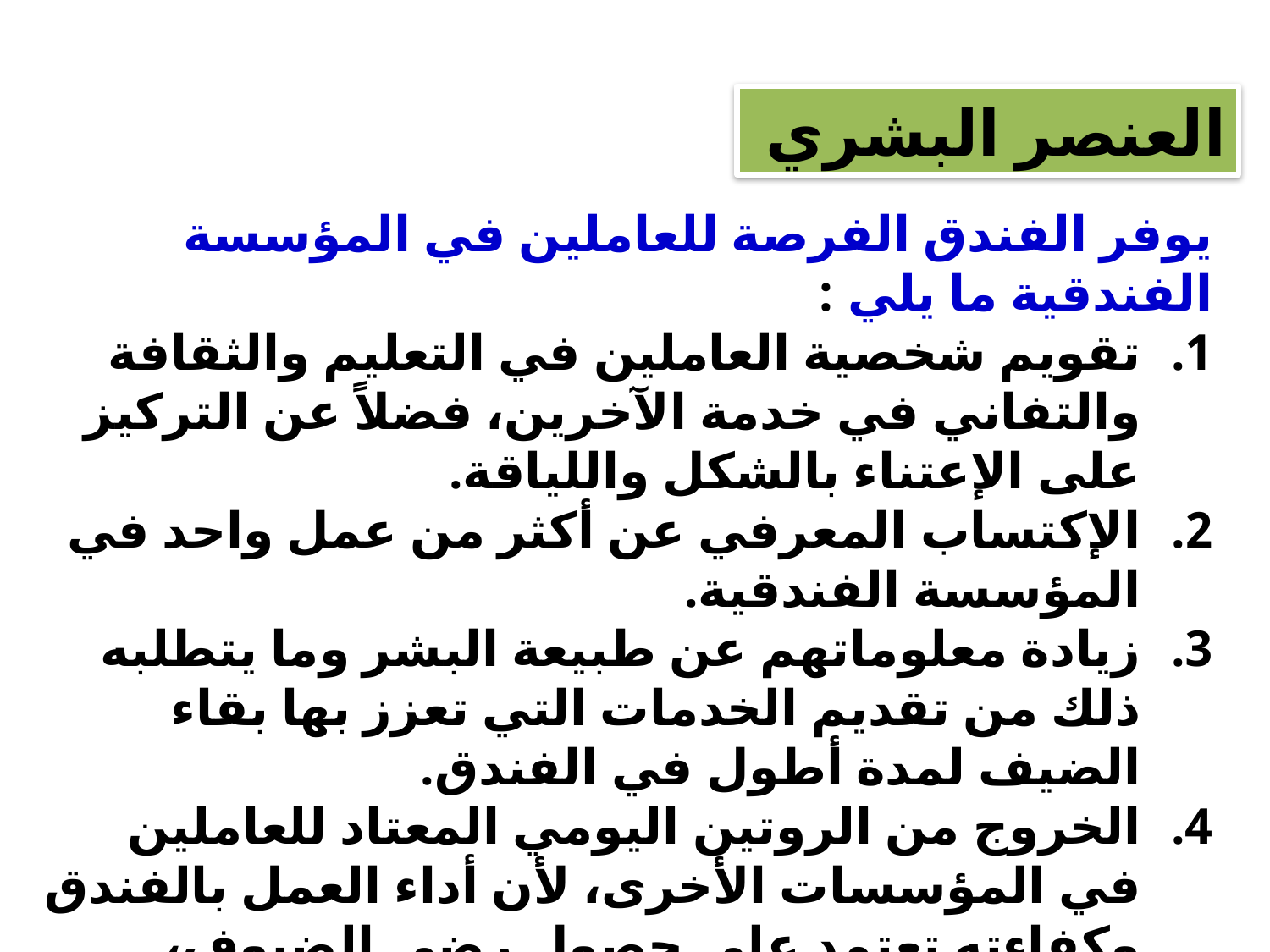

العنصر البشري
يوفر الفندق الفرصة للعاملين في المؤسسة الفندقية ما يلي :
تقويم شخصية العاملين في التعليم والثقافة والتفاني في خدمة الآخرين، فضلاً عن التركيز على الإعتناء بالشكل واللياقة.
الإكتساب المعرفي عن أكثر من عمل واحد في المؤسسة الفندقية.
زيادة معلوماتهم عن طبيعة البشر وما يتطلبه ذلك من تقديم الخدمات التي تعزز بها بقاء الضيف لمدة أطول في الفندق.
الخروج من الروتين اليومي المعتاد للعاملين في المؤسسات الأخرى، لأن أداء العمل بالفندق وكفاءته تعتمد على حصول رضى الضيوف، ومعنى ذلك إن أيّ خطأ يحدث من أحد العاملين ينعكس سلباً على الفندق والعاملين به.
ينهمك العاملون بالعمل في تقديم الخدمات الى الضيوف، في الوقت الذي يتمتع الضيوف بالراحة والإستجمام.